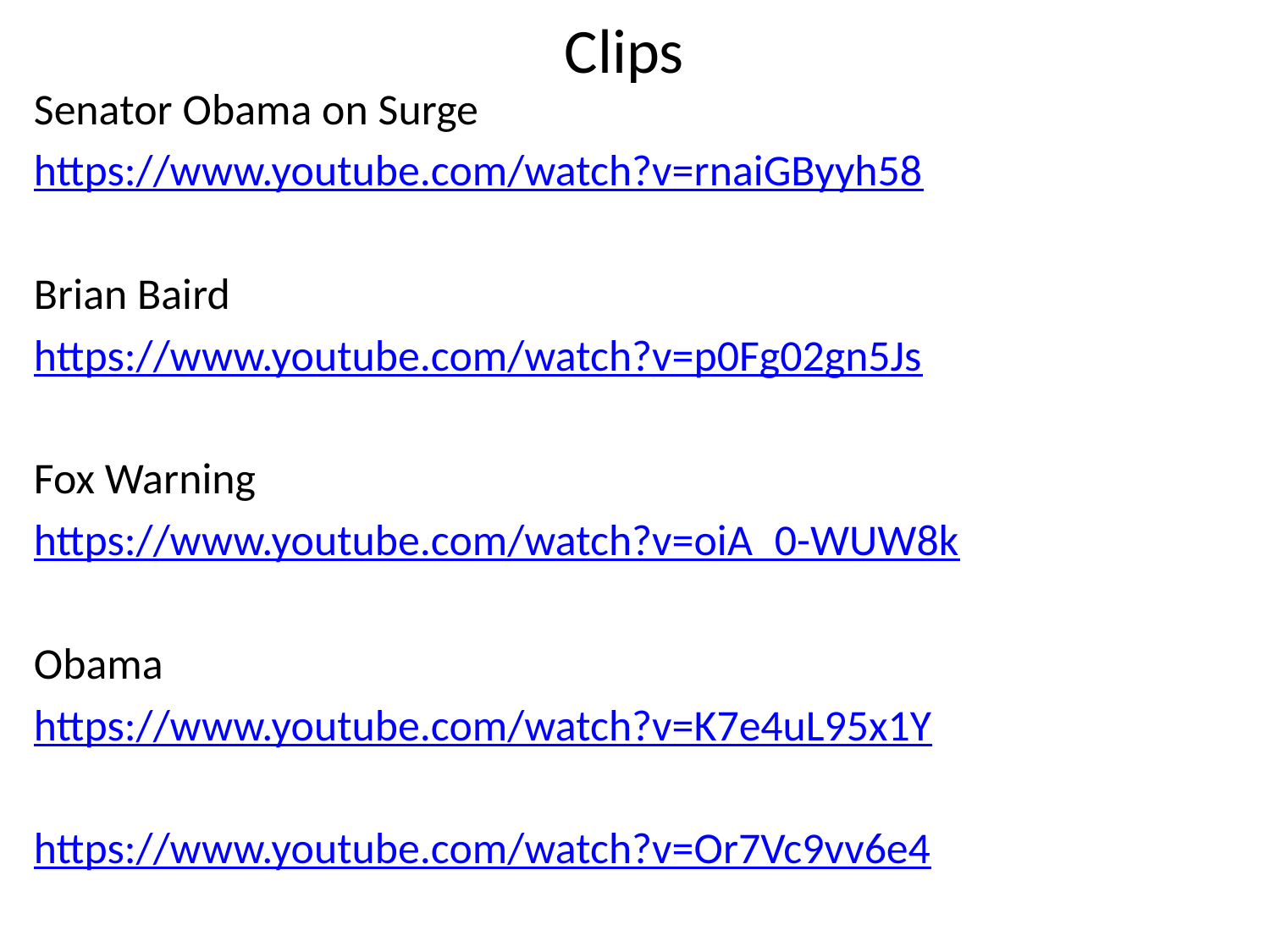

# Clips
Senator Obama on Surge
https://www.youtube.com/watch?v=rnaiGByyh58

Brian Baird
https://www.youtube.com/watch?v=p0Fg02gn5Js

Fox Warning
https://www.youtube.com/watch?v=oiA_0-WUW8k

Obama
https://www.youtube.com/watch?v=K7e4uL95x1Y

https://www.youtube.com/watch?v=Or7Vc9vv6e4